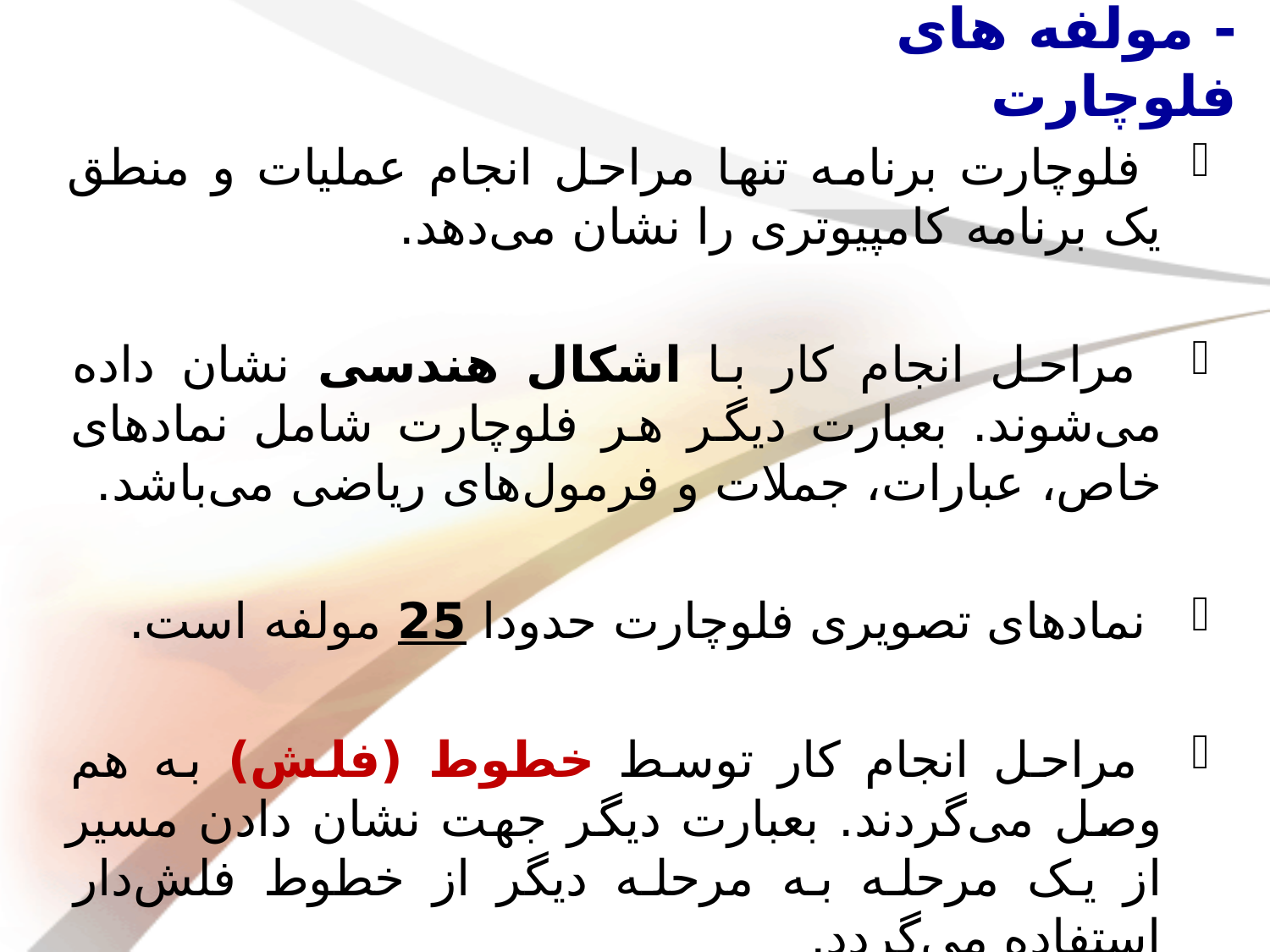

# - مولفه های فلوچارت
 فلوچارت برنامه تنها مراحل انجام عملیات و منطق یک برنامه کامپیوتری را نشان می‌دهد.

 مراحل انجام کار با اشکال هندسی نشان داده می‌شوند. بعبارت دیگر هر فلوچارت شامل نمادهای خاص، عبارات، جملات و فرمول‌های ریاضی می‌باشد.

 نمادهای تصویری فلوچارت حدودا 25 مولفه است.

 مراحل انجام کار توسط خطوط (فلش) به هم وصل می‌گردند. بعبارت دیگر جهت نشان دادن مسیر از یک مرحله به مرحله دیگر از خطوط فلش‌دار استفاده می‌گردد.